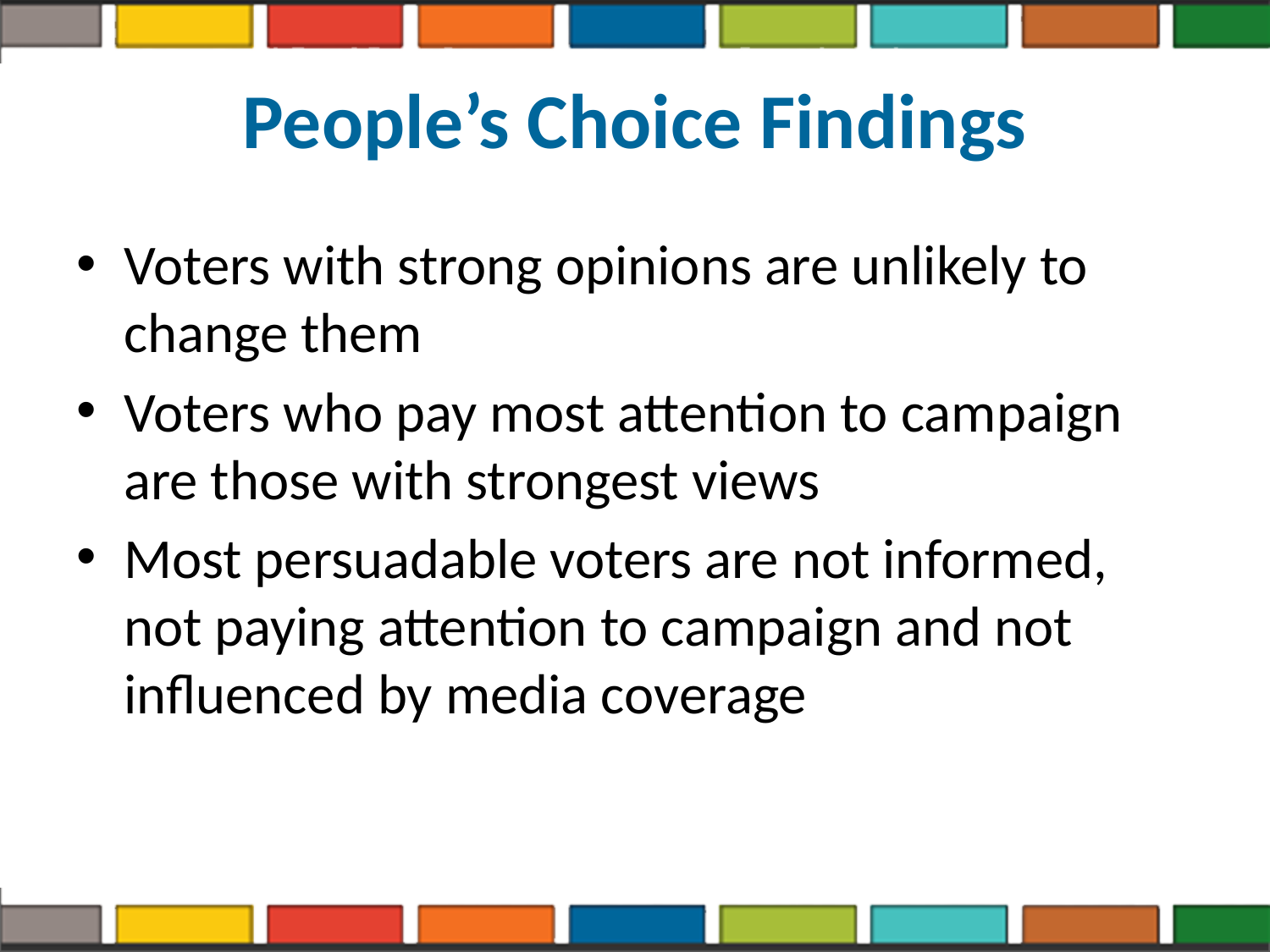

# People’s Choice Findings
Voters with strong opinions are unlikely to change them
Voters who pay most attention to campaign are those with strongest views
Most persuadable voters are not informed, not paying attention to campaign and not influenced by media coverage